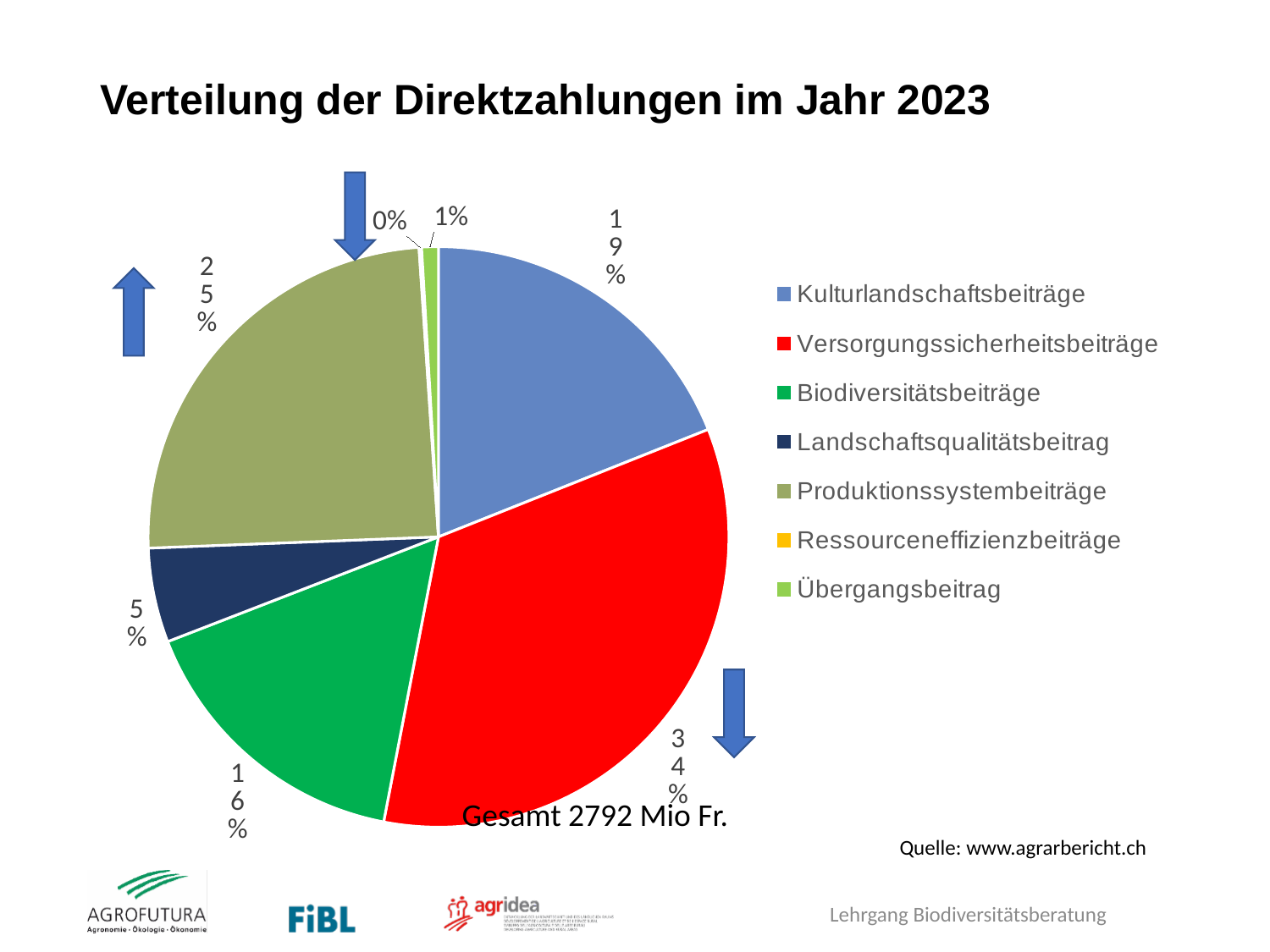

# Verteilung der Direktzahlungen im Jahr 2023

### Chart

| Category | Spalte1 |
|---|---|
| Kulturlandschaftsbeiträge | 530.0 |
| Versorgungssicherheitsbeiträge | 952.0 |
| Biodiversitätsbeiträge | 450.0 |
| Landschaftsqualitätsbeitrag | 147.0 |
| Produktionssystembeiträge | 686.0 |
| Ressourceneffizienzbeiträge | 4.0 |
| Übergangsbeitrag | 26.0 |

Gesamt 2792 Mio Fr.
Quelle: www.agrarbericht.ch
Lehrgang Biodiversitätsberatung